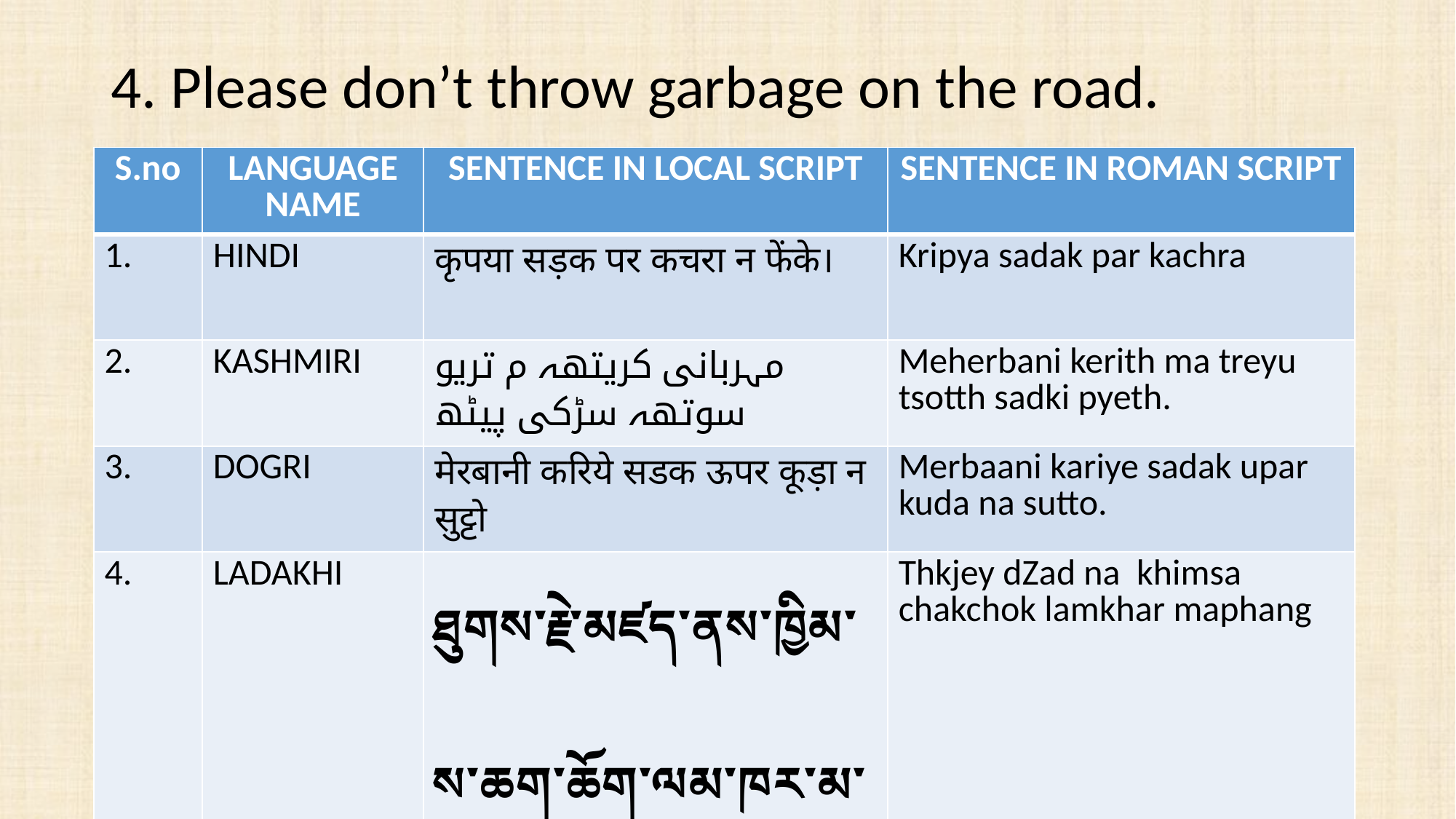

# 4. Please don’t throw garbage on the road.
| S.no | LANGUAGE NAME | SENTENCE IN LOCAL SCRIPT | SENTENCE IN ROMAN SCRIPT |
| --- | --- | --- | --- |
| 1. | HINDI | कृपया सड़क पर कचरा न फेंके। | Kripya sadak par kachra |
| 2. | KASHMIRI | مہربانی کریتھہ م تریو سوتھہ سڑکی پیٹھ | Meherbani kerith ma treyu tsotth sadki pyeth. |
| 3. | DOGRI | मेरबानी करिये सडक ऊपर कूड़ा न सुट्टो | Merbaani kariye sadak upar kuda na sutto. |
| 4. | LADAKHI | ཐུགས་རྗེ་མཛད་ནས་ཁྱིམ་ས་ཆག་ཆོག་ལམ་ཁར་མ་ཕང། | Thkjey dZad na khimsa chakchok lamkhar maphang |